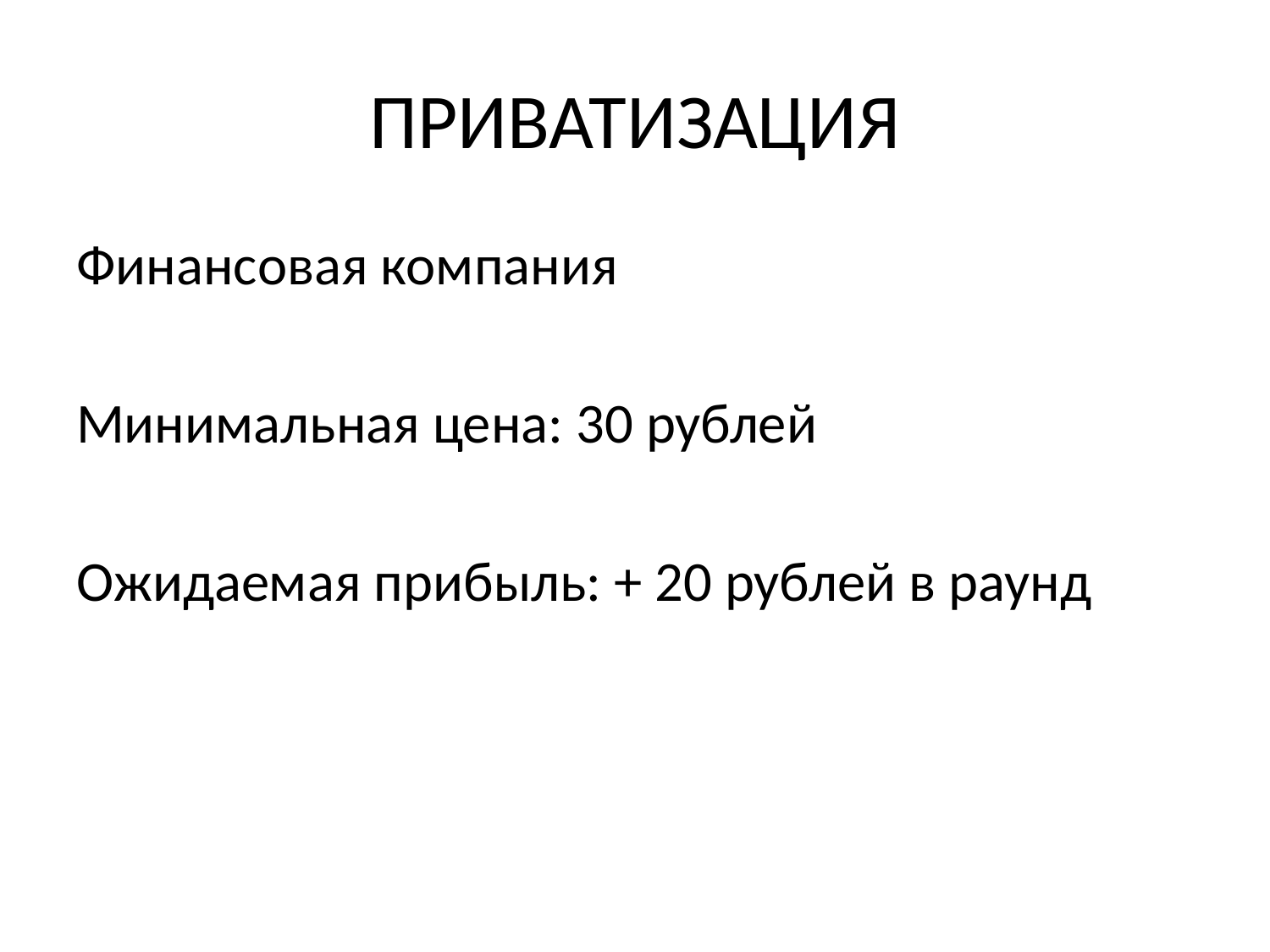

# ПРИВАТИЗАЦИЯ
Финансовая компания

Минимальная цена: 30 рублей

Ожидаемая прибыль: + 20 рублей в раунд